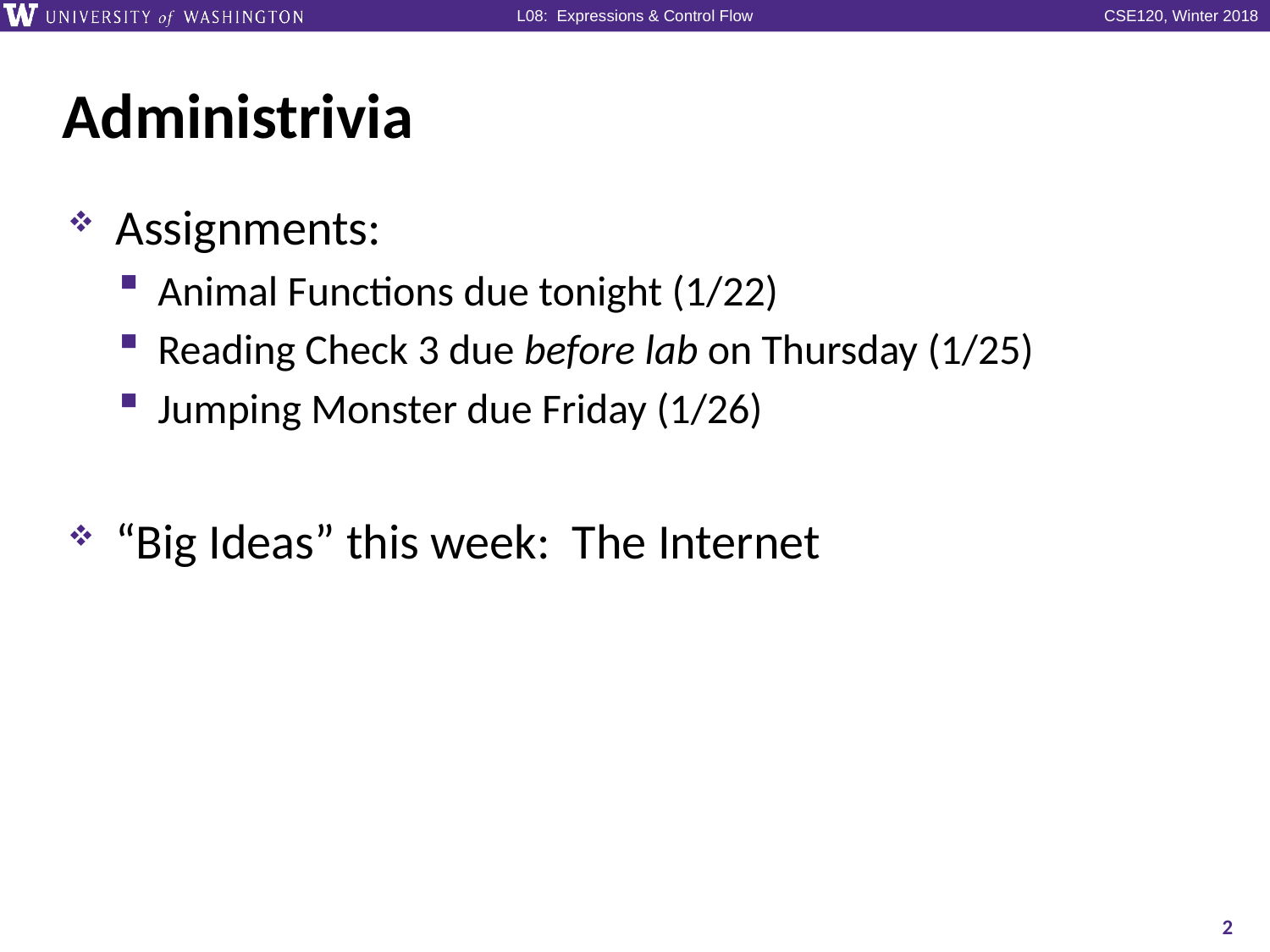

# Administrivia
Assignments:
Animal Functions due tonight (1/22)
Reading Check 3 due before lab on Thursday (1/25)
Jumping Monster due Friday (1/26)

“Big Ideas” this week:  The Internet
2